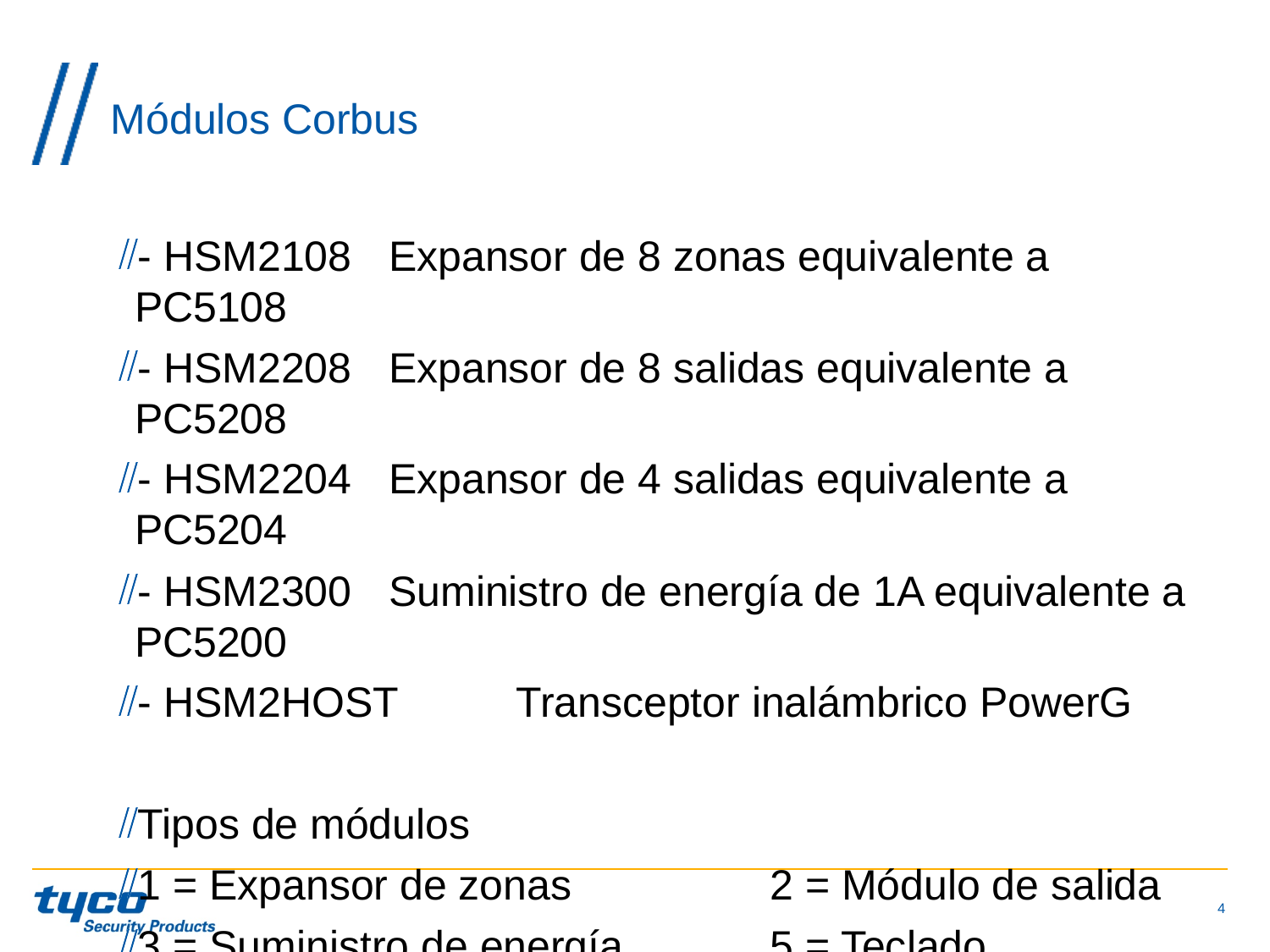

# Módulos Corbus
- HSM2108	Expansor de 8 zonas equivalente a PC5108
- HSM2208	Expansor de 8 salidas equivalente a PC5208
- HSM2204	Expansor de 4 salidas equivalente a PC5204
- HSM2300	Suministro de energía de 1A equivalente a PC5200
- HSM2HOST	Transceptor inalámbrico PowerG

Tipos de módulos
1 = Expansor de zonas		2 = Módulo de salida
3 = Suministro de energía		5 = Teclado
4